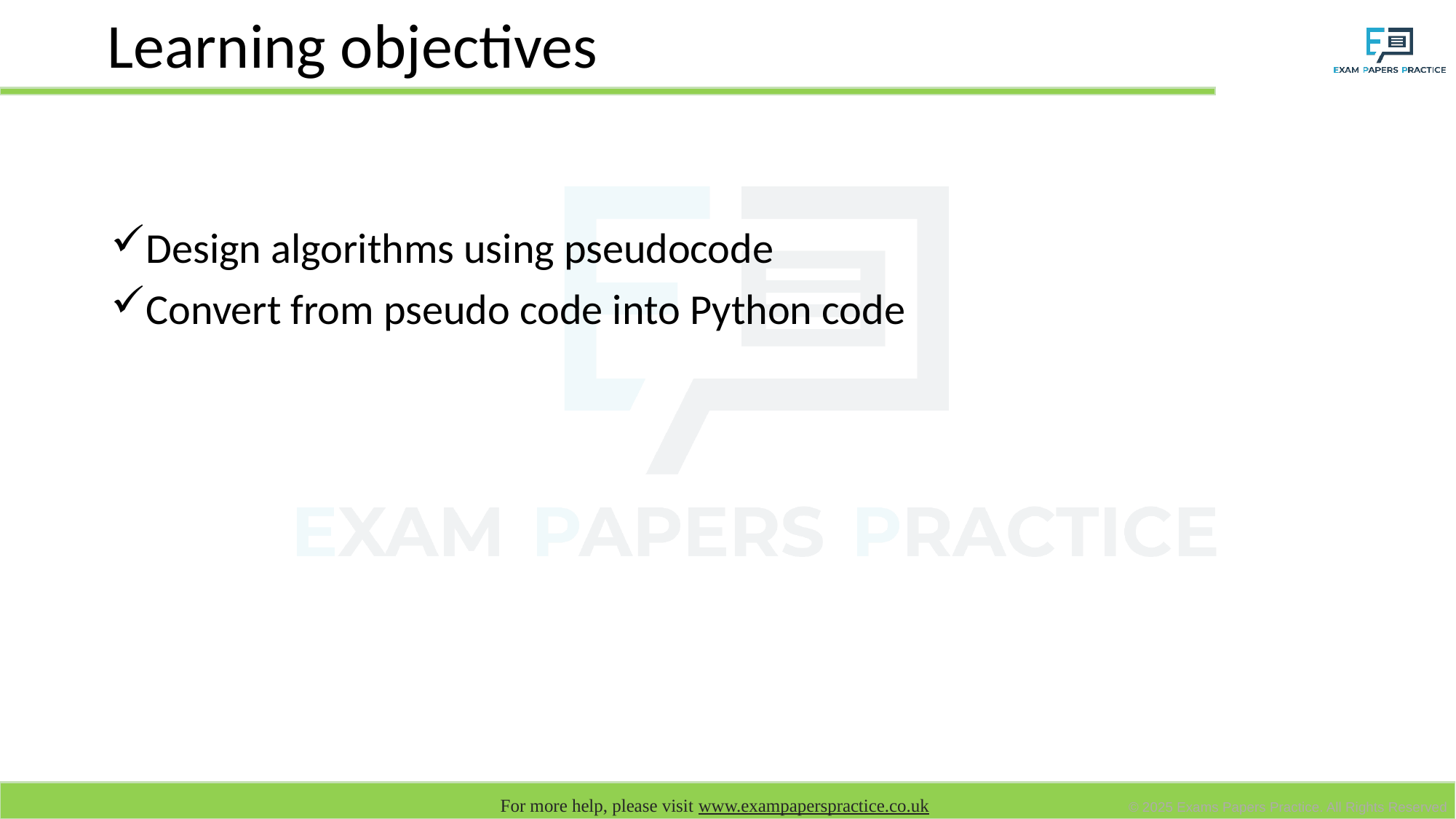

# Learning objectives
Design algorithms using pseudocode
Convert from pseudo code into Python code